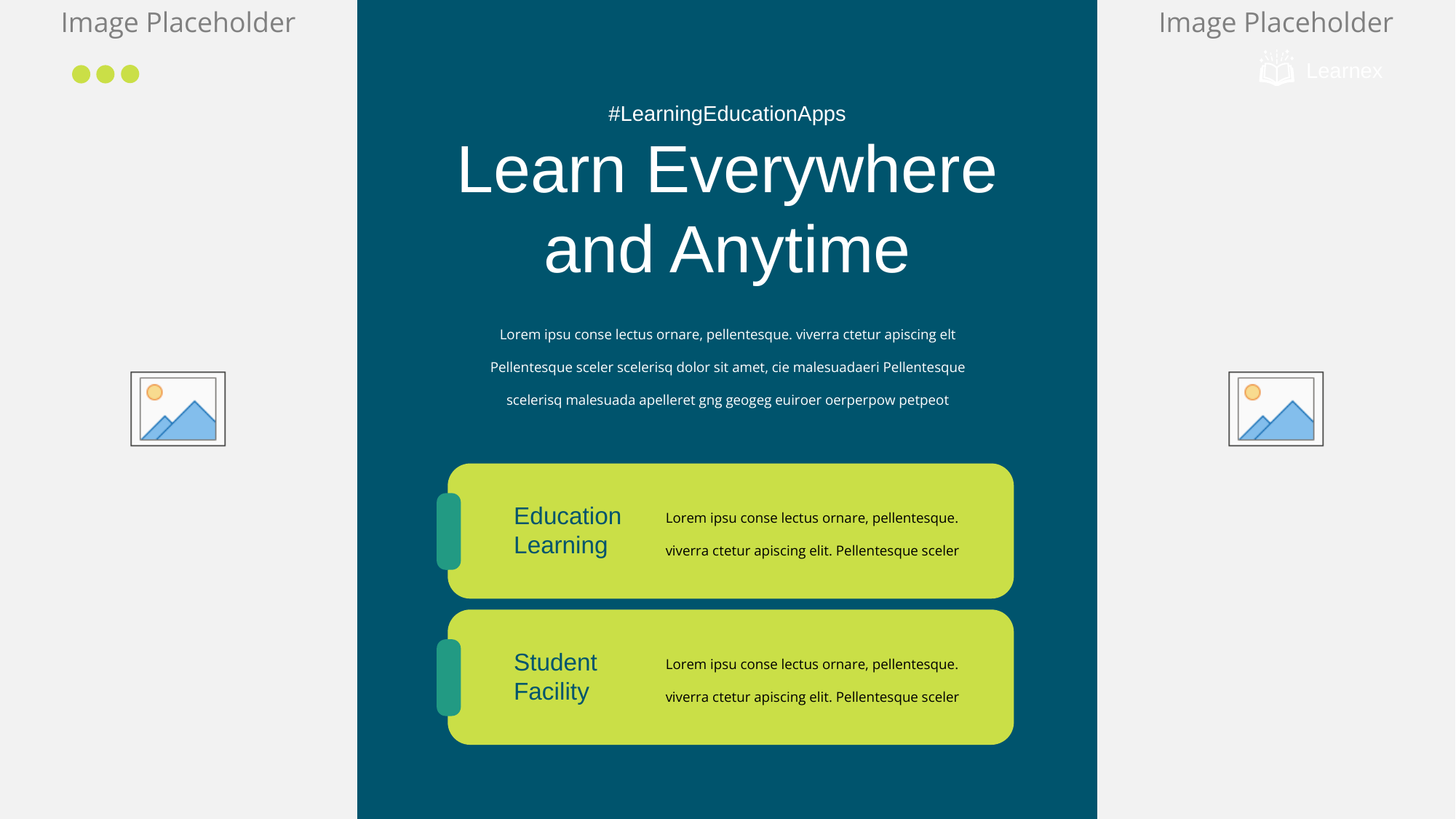

Learnex

#LearningEducationApps
Learn Everywhere and Anytime
Lorem ipsu conse lectus ornare, pellentesque. viverra ctetur apiscing elt Pellentesque sceler scelerisq dolor sit amet, cie malesuadaeri Pellentesque scelerisq malesuada apelleret gng geogeg euiroer oerperpow petpeot

Lorem ipsu conse lectus ornare, pellentesque. viverra ctetur apiscing elit. Pellentesque sceler

Education Learning

Lorem ipsu conse lectus ornare, pellentesque. viverra ctetur apiscing elit. Pellentesque sceler

Student Facility